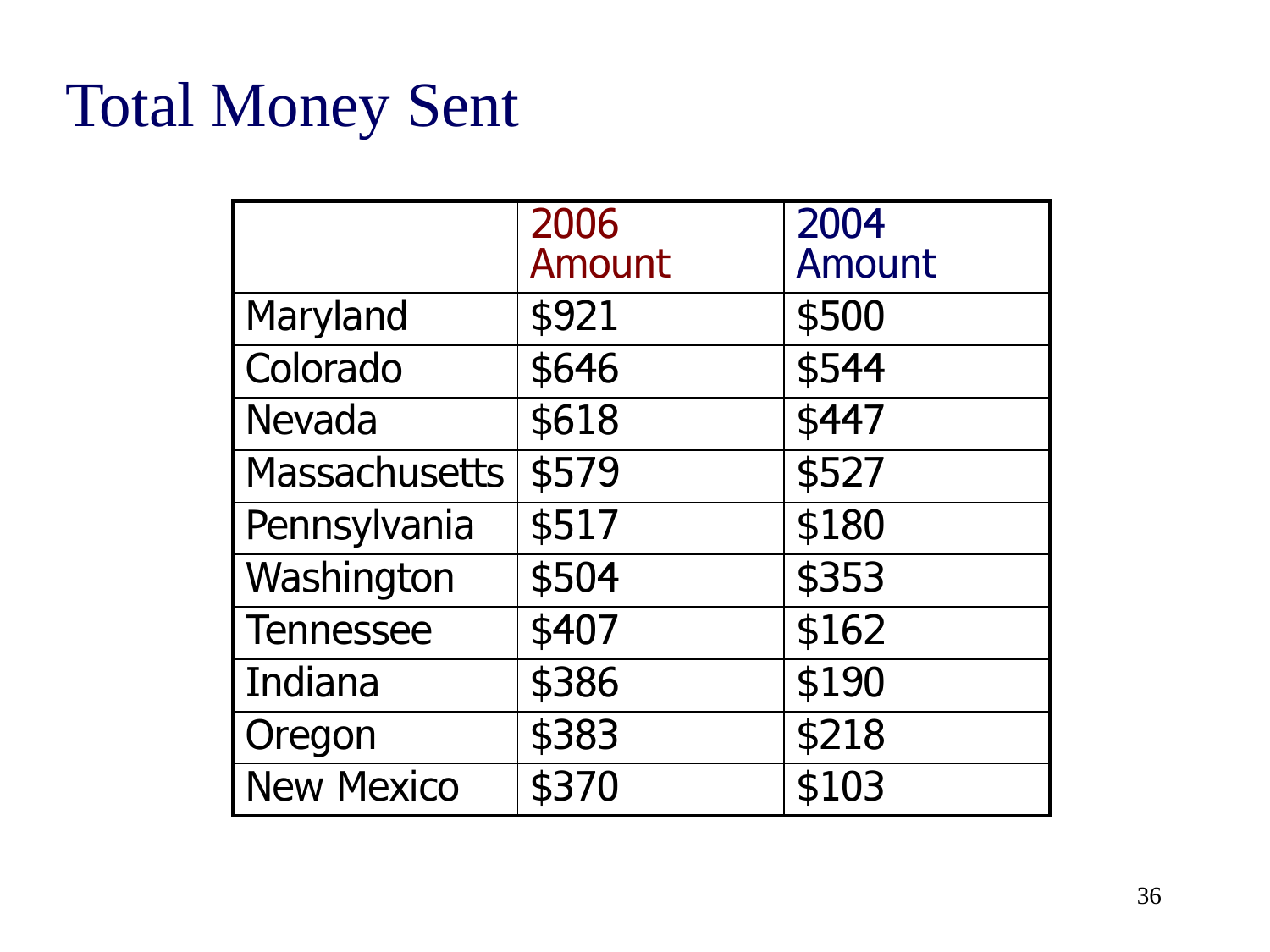

# Total Money Sent
|  | 2006 Amount | 2004 Amount |
| --- | --- | --- |
| Maryland | $921 | $500 |
| Colorado | $646 | $544 |
| Nevada | $618 | $447 |
| Massachusetts | $579 | $527 |
| Pennsylvania | $517 | $180 |
| Washington | $504 | $353 |
| Tennessee | $407 | $162 |
| Indiana | $386 | $190 |
| Oregon | $383 | $218 |
| New Mexico | $370 | $103 |
36